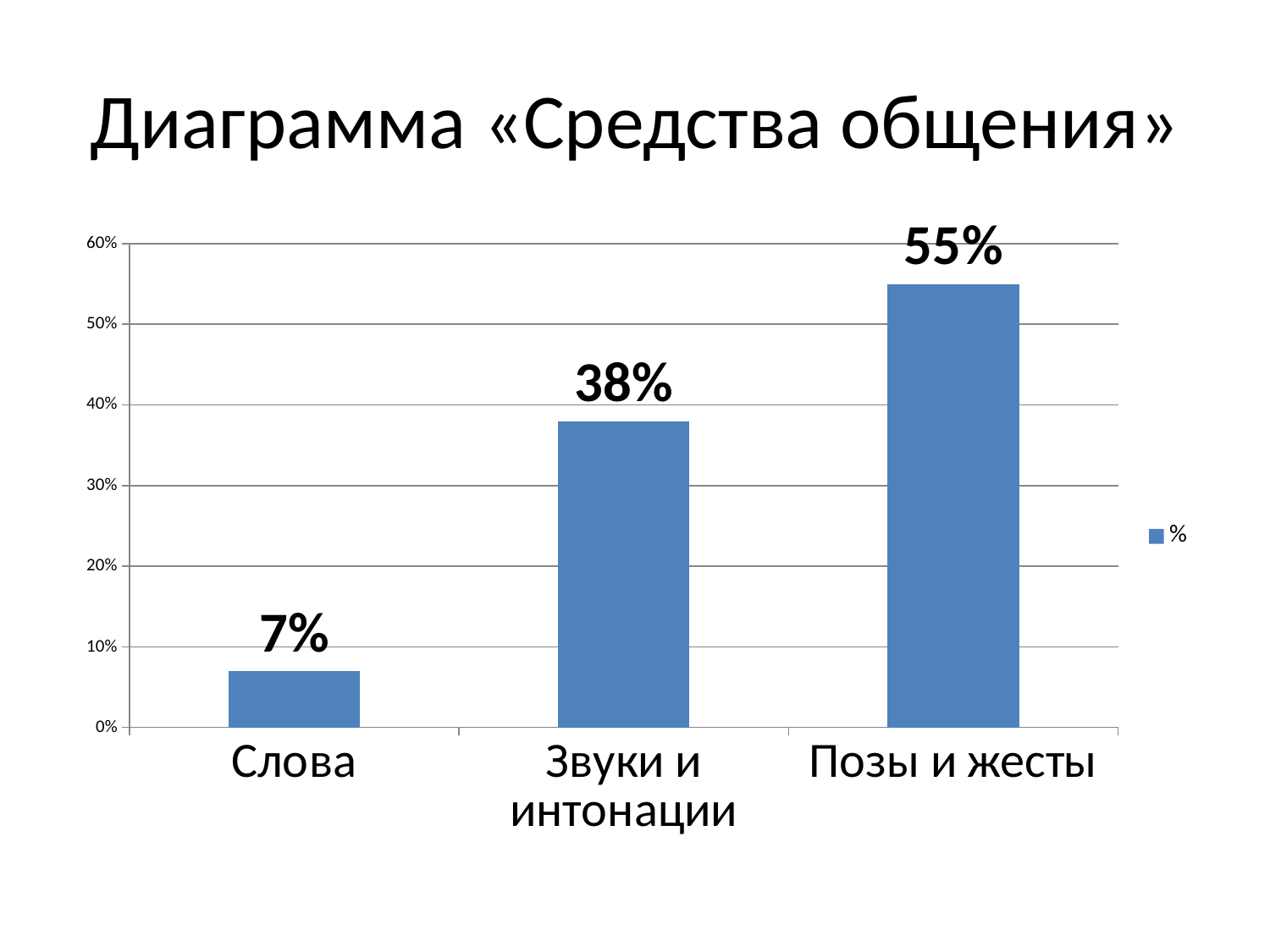

# Диаграмма «Средства общения»

### Chart

| Category | % |
|---|---|
| Слова | 0.07 |
| Звуки и интонации | 0.38 |
| Позы и жесты | 0.55 |